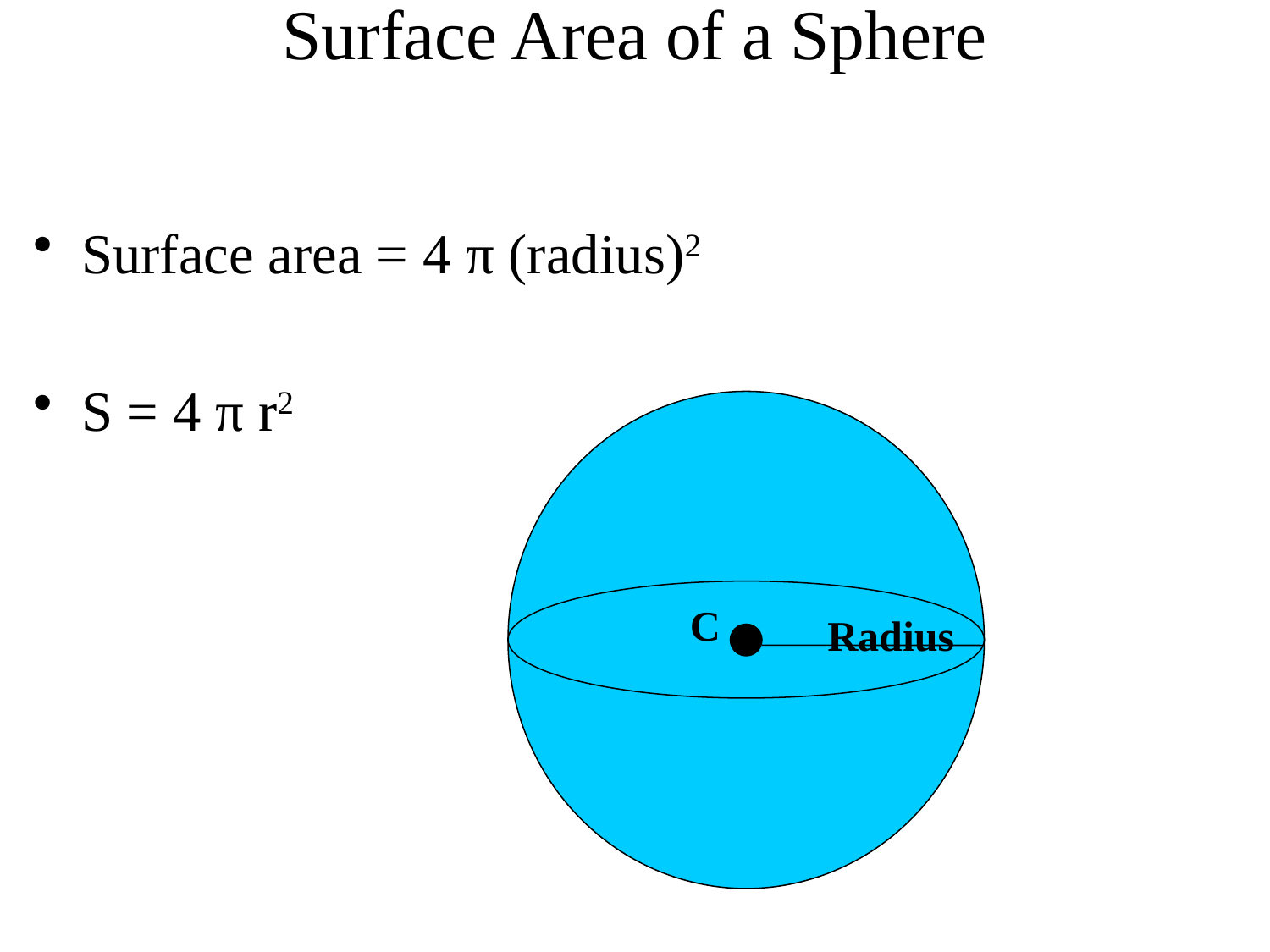

# Surface Area of a Sphere

Surface area = 4 π (radius)2

S = 4 π r2

C
Radius